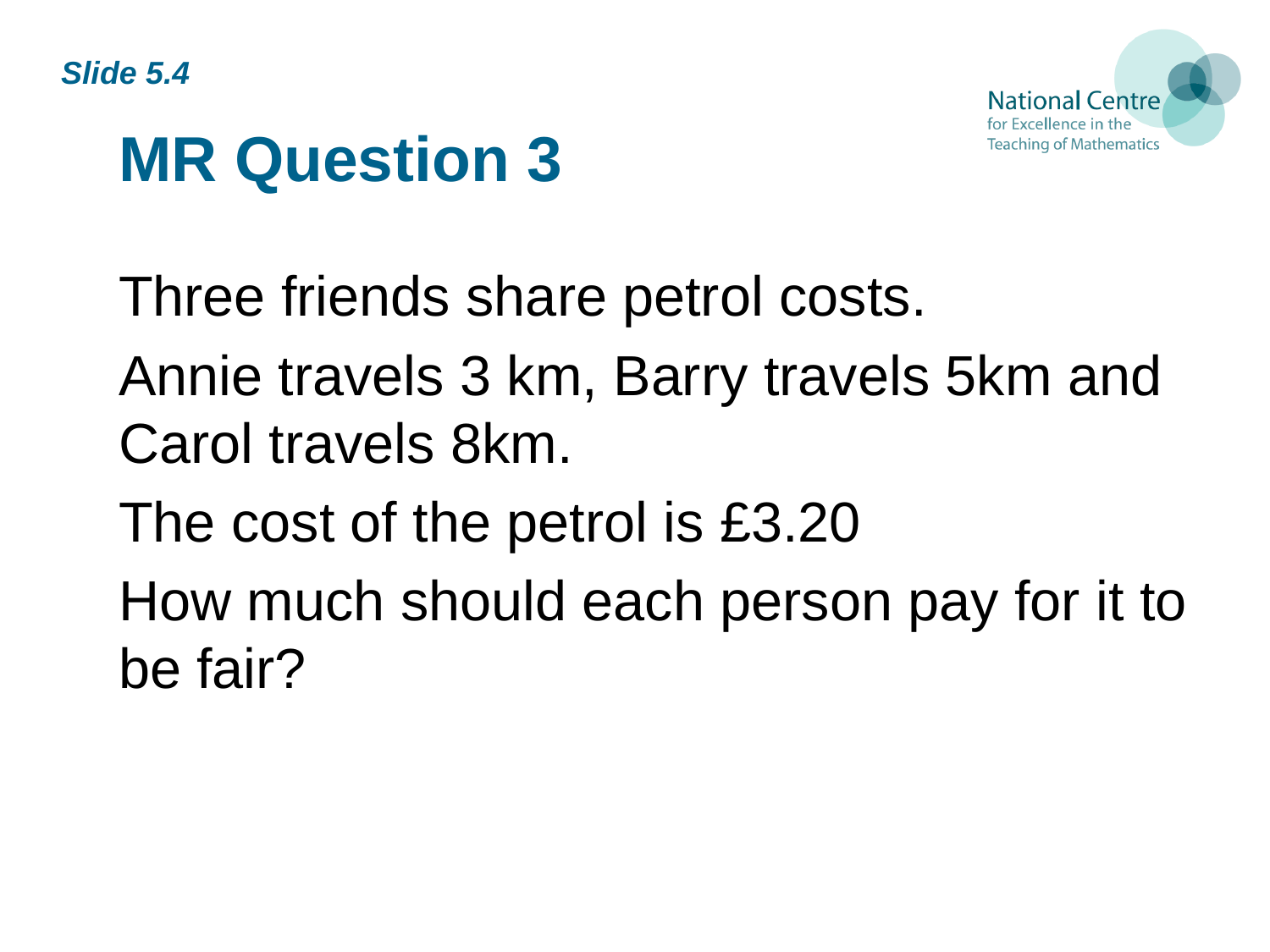

# MR Question 3
Slide 5.4
Three friends share petrol costs.
Annie travels 3 km, Barry travels 5km and Carol travels 8km.
The cost of the petrol is £3.20
How much should each person pay for it to be fair?